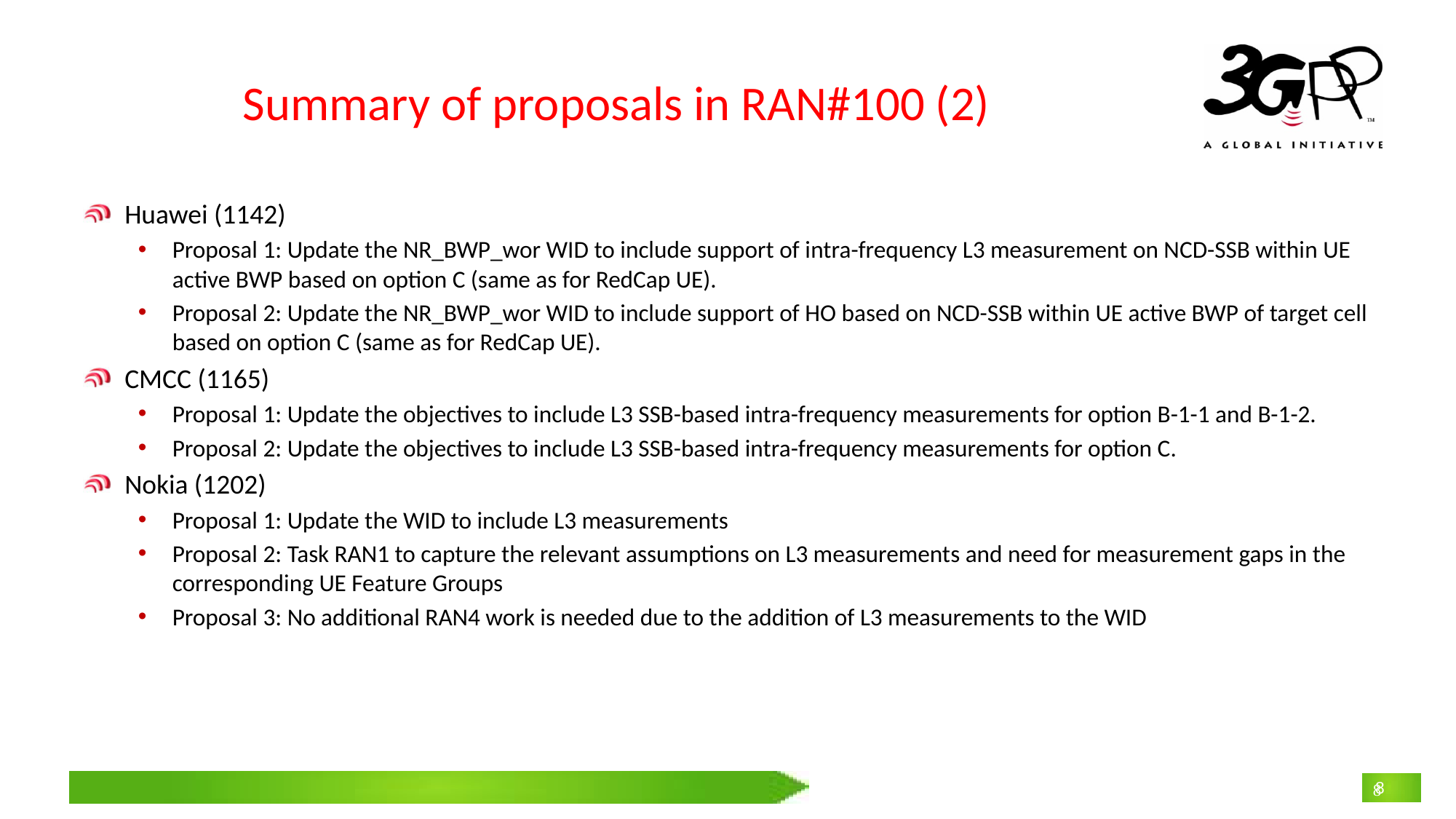

# Summary of proposals in RAN#100 (2)
Huawei (1142)
Proposal 1: Update the NR_BWP_wor WID to include support of intra-frequency L3 measurement on NCD-SSB within UE active BWP based on option C (same as for RedCap UE).
Proposal 2: Update the NR_BWP_wor WID to include support of HO based on NCD-SSB within UE active BWP of target cell based on option C (same as for RedCap UE).
CMCC (1165)
Proposal 1: Update the objectives to include L3 SSB-based intra-frequency measurements for option B-1-1 and B-1-2.
Proposal 2: Update the objectives to include L3 SSB-based intra-frequency measurements for option C.
Nokia (1202)
Proposal 1: Update the WID to include L3 measurements
Proposal 2: Task RAN1 to capture the relevant assumptions on L3 measurements and need for measurement gaps in the corresponding UE Feature Groups
Proposal 3: No additional RAN4 work is needed due to the addition of L3 measurements to the WID

8